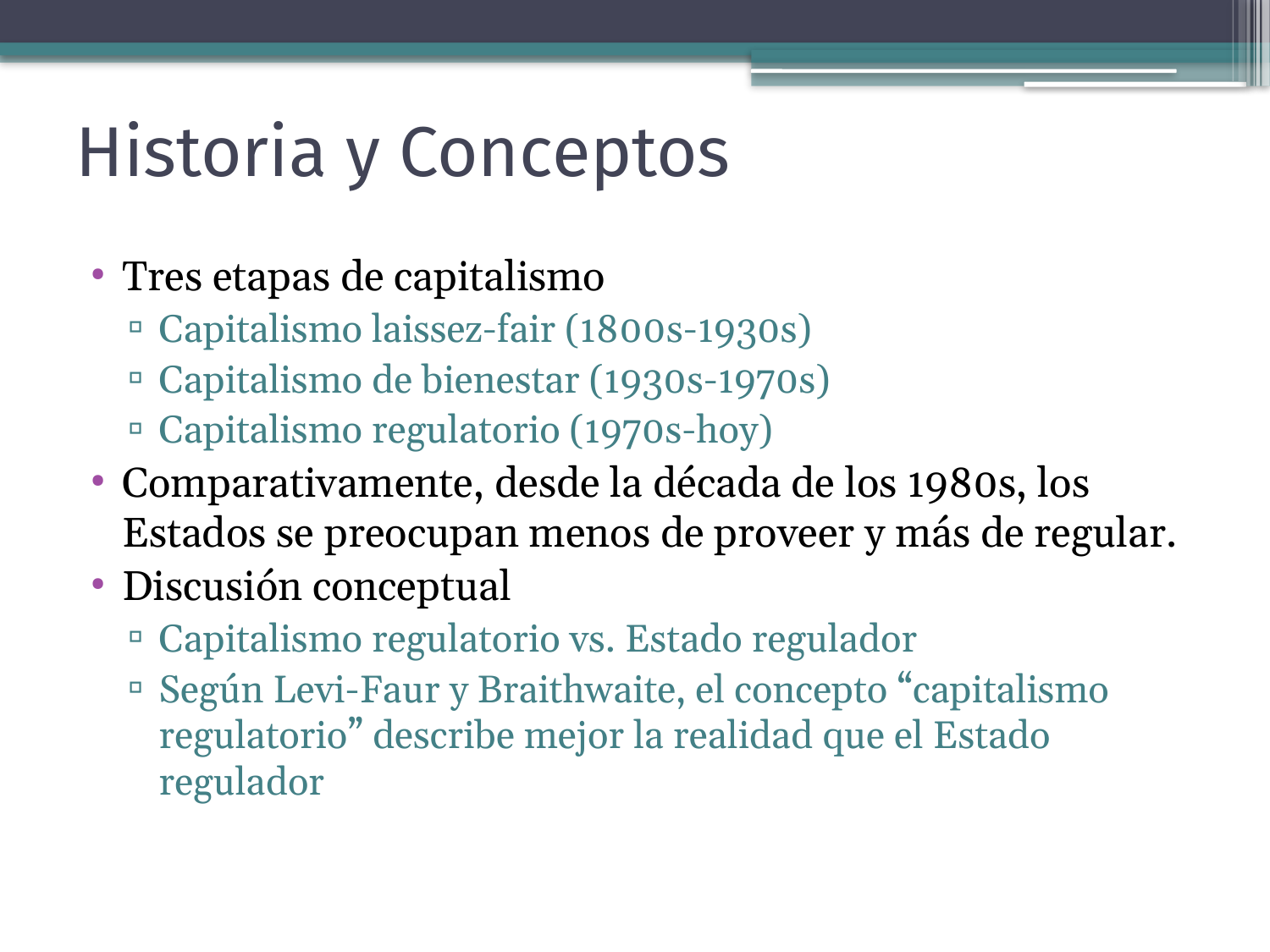

# Historia y Conceptos
Tres etapas de capitalismo
Capitalismo laissez-fair (1800s-1930s)
Capitalismo de bienestar (1930s-1970s)
Capitalismo regulatorio (1970s-hoy)
Comparativamente, desde la década de los 1980s, los Estados se preocupan menos de proveer y más de regular.
Discusión conceptual
Capitalismo regulatorio vs. Estado regulador
Según Levi-Faur y Braithwaite, el concepto “capitalismo regulatorio” describe mejor la realidad que el Estado regulador